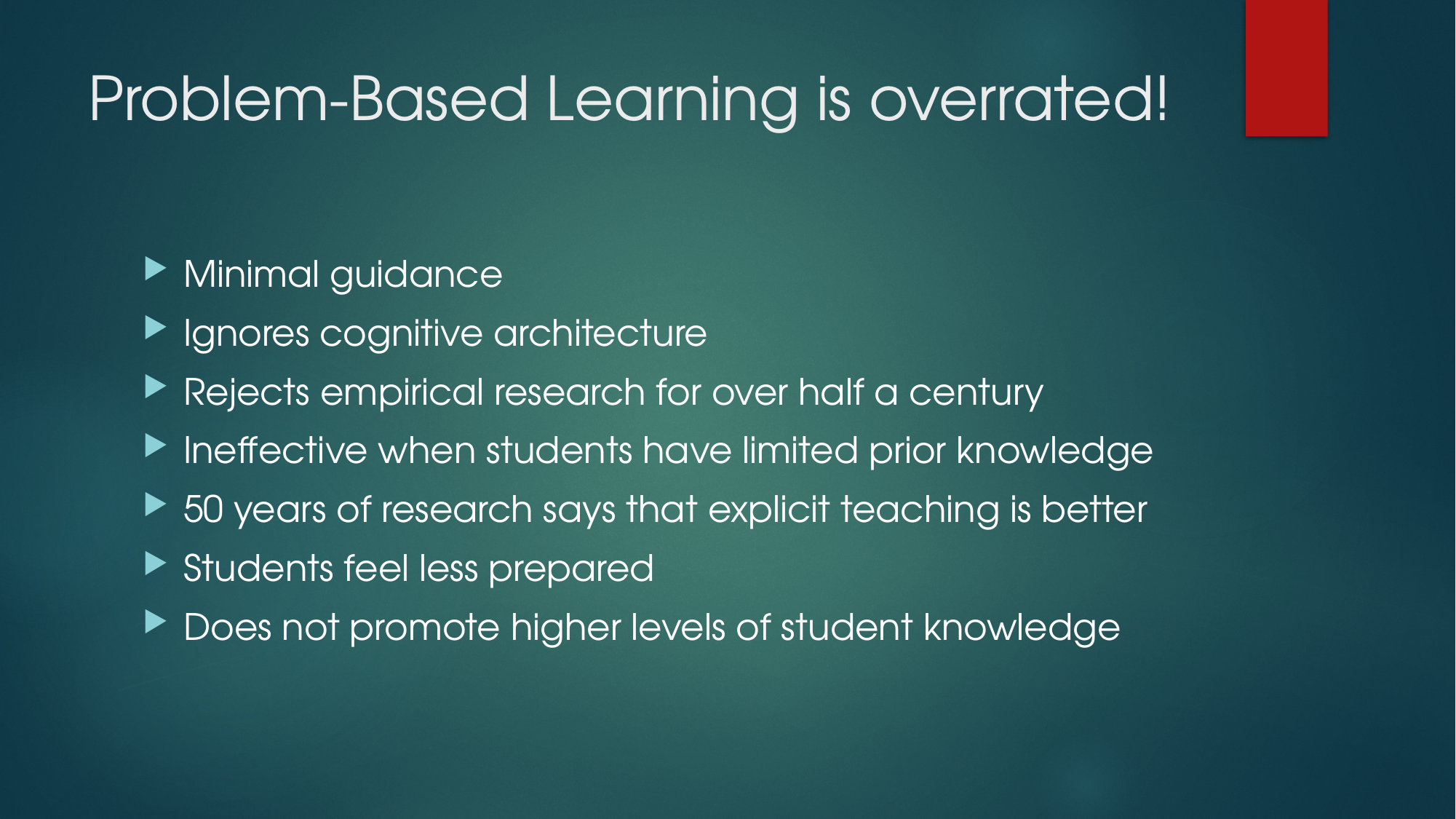

# Problem-Based Learning is overrated!
Minimal guidance
Ignores cognitive architecture
Rejects empirical research for over half a century
Ineffective when students have limited prior knowledge
50 years of research says that explicit teaching is better
Students feel less prepared
Does not promote higher levels of student knowledge